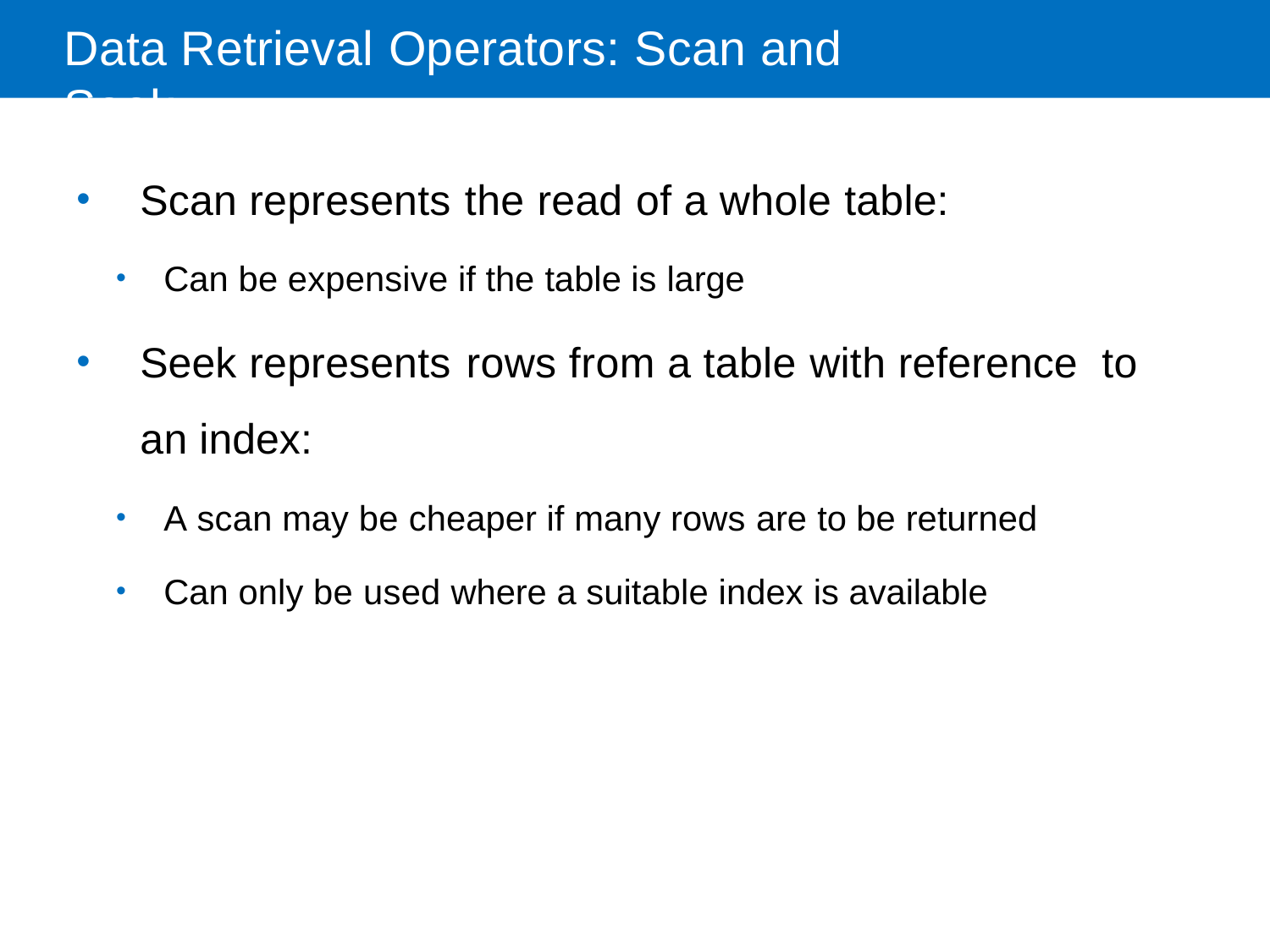

# Data Retrieval Operators: Scan and Seek
Scan represents the read of a whole table:
Can be expensive if the table is large
Seek represents rows from a table with reference  to an index:
A scan may be cheaper if many rows are to be returned
Can only be used where a suitable index is available